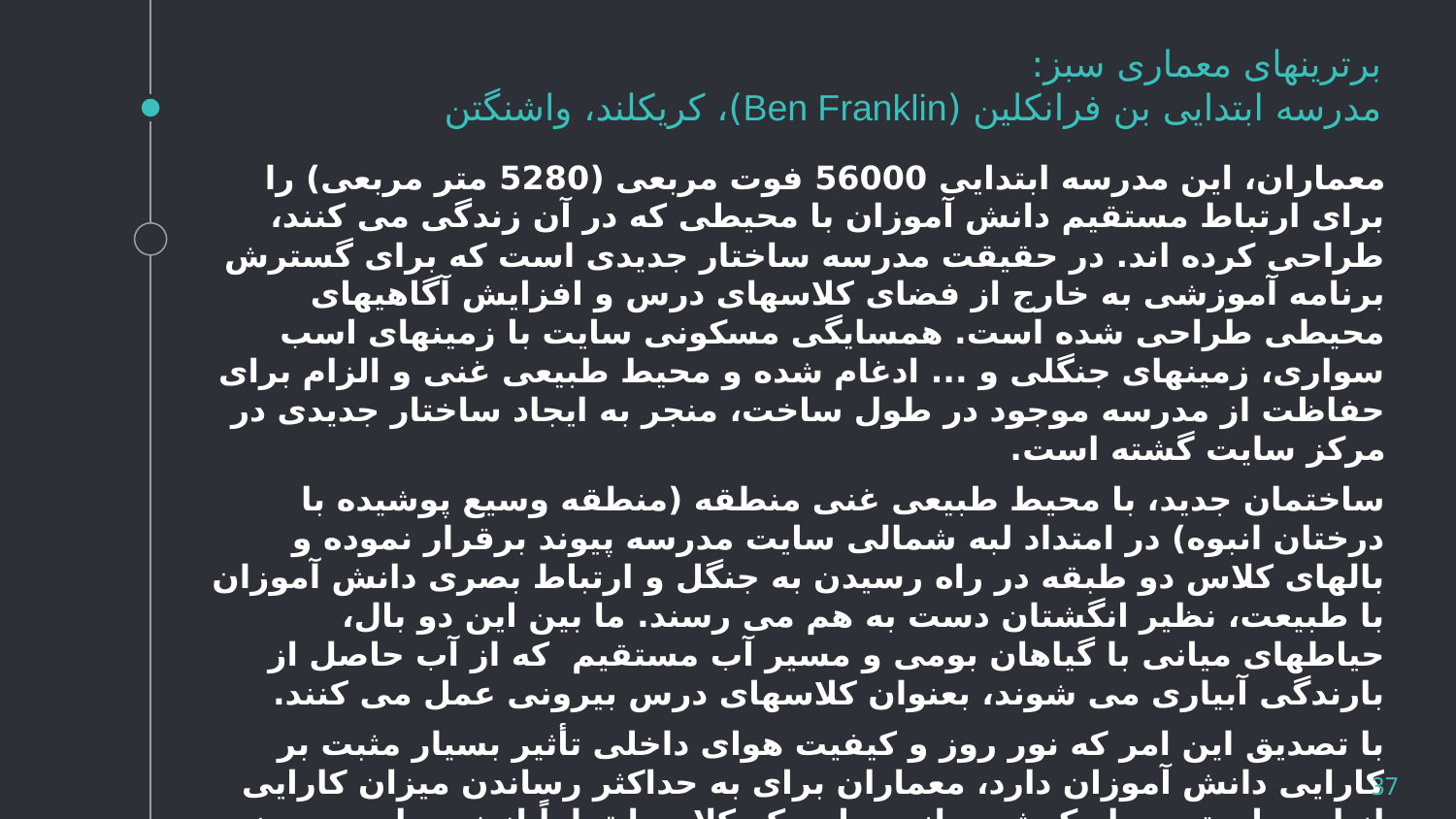

# برترینهای معماری سبز: مدرسه ابتدایی بن فرانکلین (Ben Franklin)، کریکلند، واشنگتن
معماران، این مدرسه ابتدایی 56000 فوت مربعی (5280 متر مربعی) را برای ارتباط مستقیم دانش آموزان با محیطی که در آن زندگی می کنند، طراحی کرده اند. در حقیقت مدرسه ساختار جدیدی است که برای گسترش برنامه آموزشی به خارج از فضای کلاسهای درس و افزایش آگاهیهای محیطی طراحی شده است. همسایگی مسکونی سایت با زمینهای اسب سواری، زمینهای جنگلی و ... ادغام شده و محیط طبیعی غنی و الزام برای حفاظت از مدرسه موجود در طول ساخت، منجر به ایجاد ساختار جدیدی در مرکز سایت گشته است.
ساختمان جدید، با محیط طبیعی غنی منطقه (منطقه وسیع پوشیده با درختان انبوه) در امتداد لبه شمالی سایت مدرسه پیوند برقرار نموده و بالهای کلاس دو طبقه در راه رسیدن به جنگل و ارتباط بصری دانش آموزان با طبیعت، نظیر انگشتان دست به هم می رسند. ما بین این دو بال، حیاطهای میانی با گیاهان بومی و مسیر آب مستقیم  که از آب حاصل از بارندگی آبیاری می شوند، بعنوان کلاسهای درس بیرونی عمل می کنند.
با تصدیق این امر که نور روز و کیفیت هوای داخلی تأثیر بسیار مثبت بر کارایی دانش آموزان دارد، معماران برای به حداکثر رساندن میزان کارایی از این طریق بسیار کوشیده اند، بطوریکه کلاسها تماماً از نور طبیعی روز و تهویه طبیعی برخوردار بوده و این ویژگیهای فضایی موجب کاهش مصرف انرژی نیز می گردند.

37